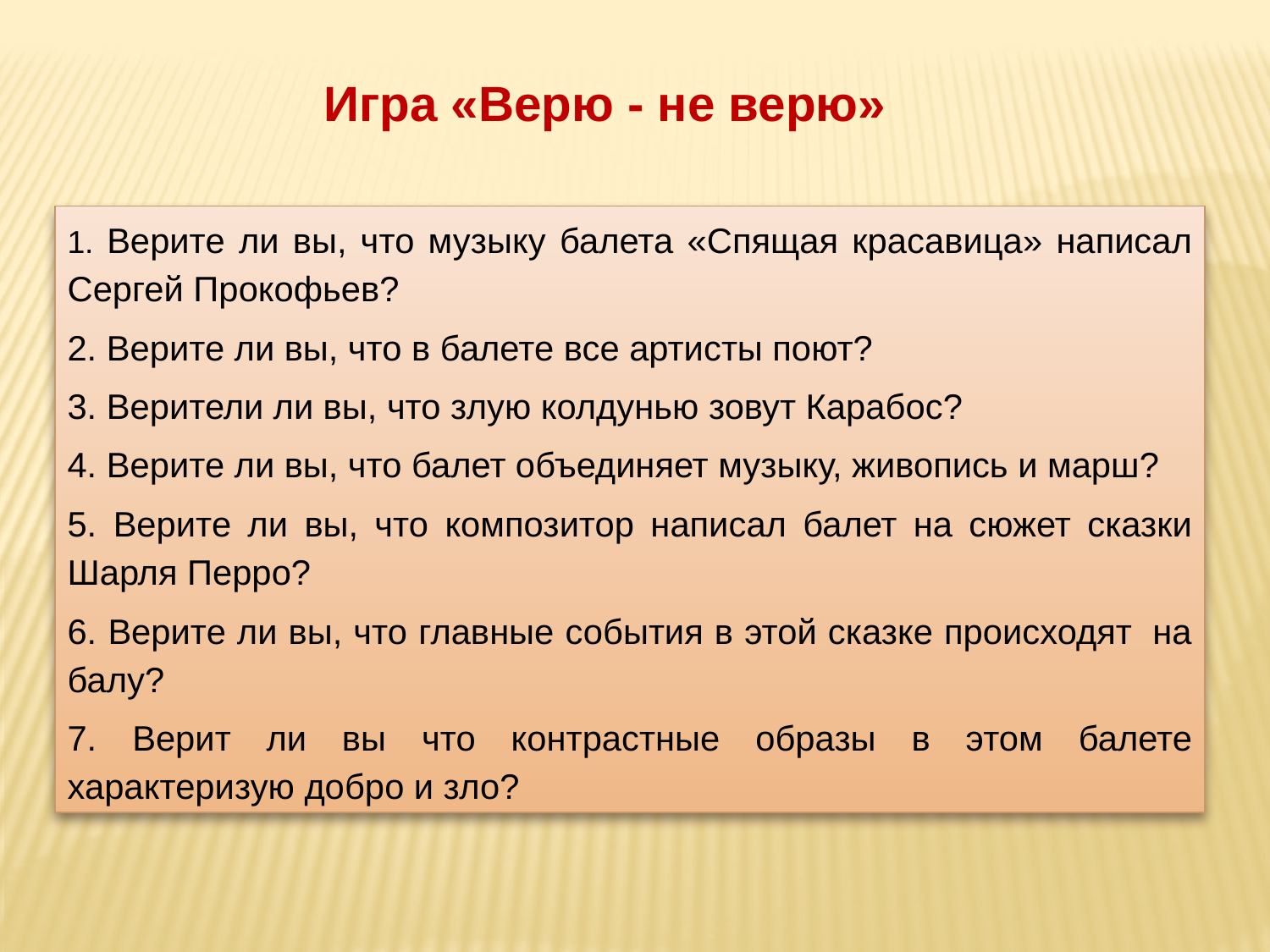

Игра «Верю - не верю»
1. Верите ли вы, что музыку балета «Спящая красавица» написал Сергей Прокофьев?
2. Верите ли вы, что в балете все артисты поют?
3. Верители ли вы, что злую колдунью зовут Карабос?
4. Верите ли вы, что балет объединяет музыку, живопись и марш?
5. Верите ли вы, что композитор написал балет на сюжет сказки Шарля Перро?
6. Верите ли вы, что главные события в этой сказке происходят  на балу?
7. Верит ли вы что контрастные образы в этом балете характеризую добро и зло?